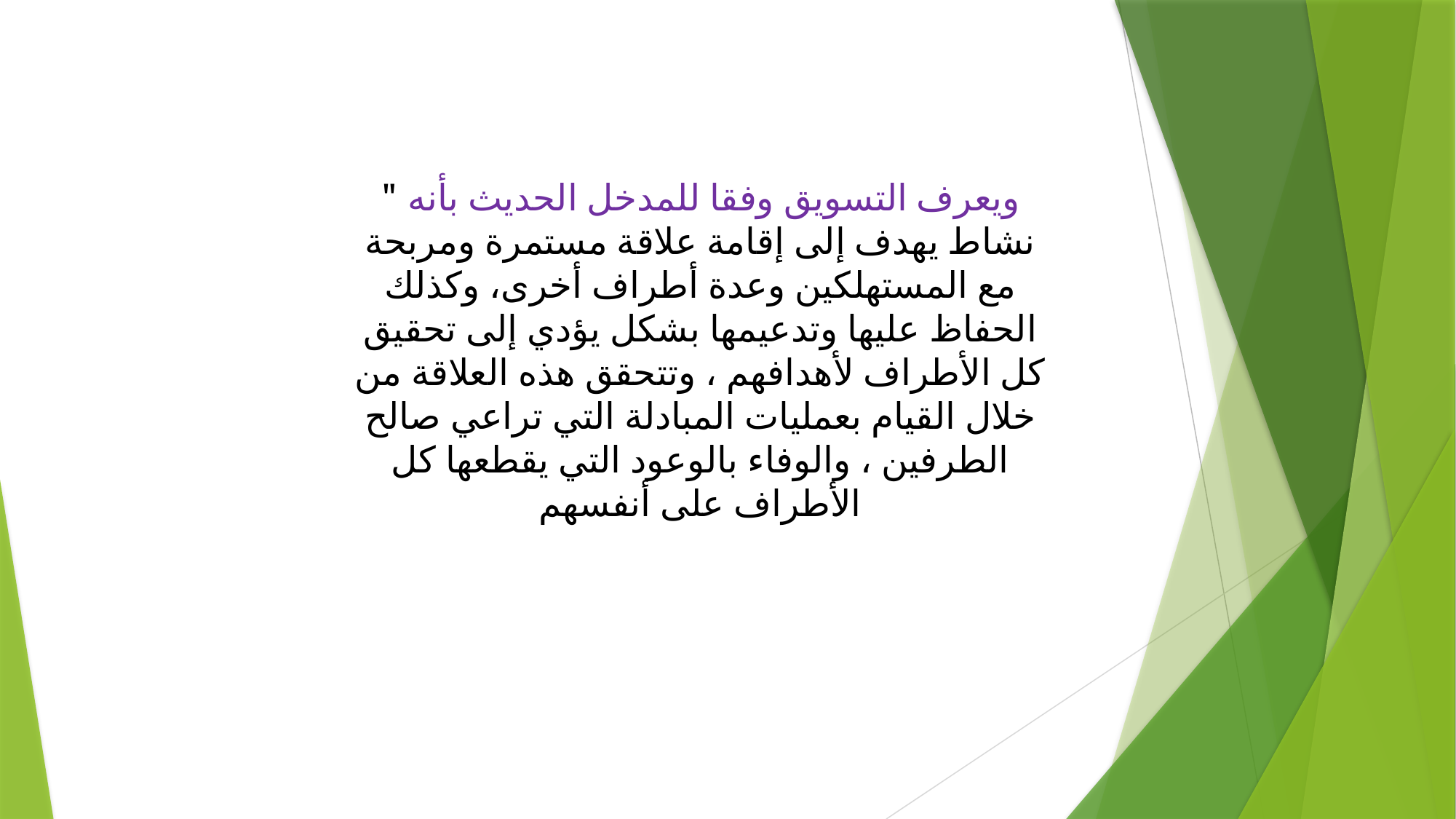

ويعرف التسويق وفقا للمدخل الحديث بأنه " نشاط يهدف إلى إقامة علاقة مستمرة ومربحة مع المستهلكين وعدة أطراف أخرى، وكذلك الحفاظ عليها وتدعيمها بشكل يؤدي إلى تحقيق كل الأطراف لأهدافهم ، وتتحقق هذه العلاقة من خلال القيام بعمليات المبادلة التي تراعي صالح الطرفين ، والوفاء بالوعود التي يقطعها كل الأطراف على أنفسهم